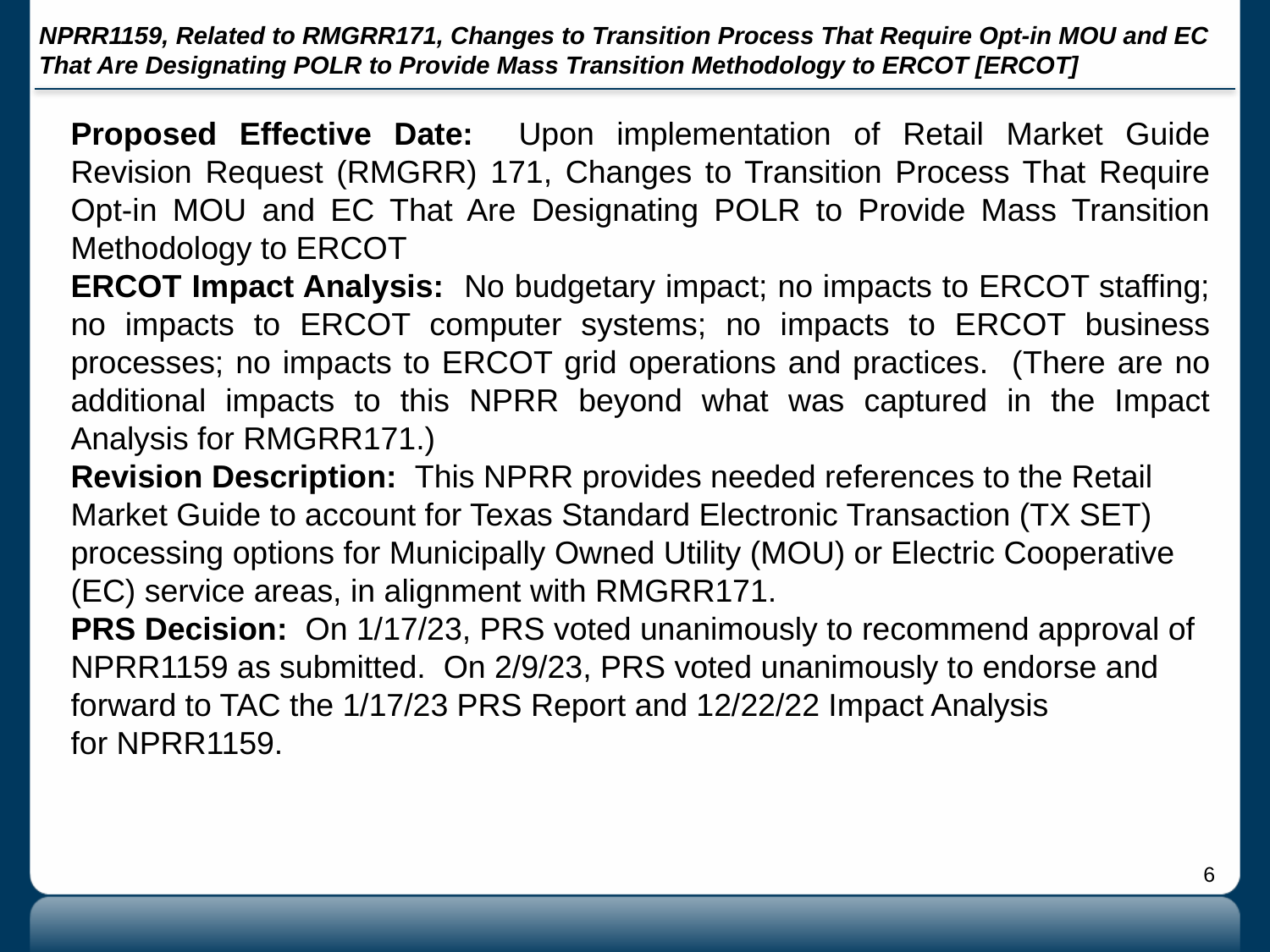

# NPRR1159, Related to RMGRR171, Changes to Transition Process That Require Opt-in MOU and EC That Are Designating POLR to Provide Mass Transition Methodology to ERCOT [ERCOT]
Proposed Effective Date:  Upon implementation of Retail Market Guide Revision Request (RMGRR) 171, Changes to Transition Process That Require Opt-in MOU and EC That Are Designating POLR to Provide Mass Transition Methodology to ERCOT
ERCOT Impact Analysis:  No budgetary impact; no impacts to ERCOT staffing; no impacts to ERCOT computer systems; no impacts to ERCOT business processes; no impacts to ERCOT grid operations and practices.  (There are no additional impacts to this NPRR beyond what was captured in the Impact Analysis for RMGRR171.)
Revision Description:  This NPRR provides needed references to the Retail Market Guide to account for Texas Standard Electronic Transaction (TX SET) processing options for Municipally Owned Utility (MOU) or Electric Cooperative (EC) service areas, in alignment with RMGRR171.
PRS Decision:  On 1/17/23, PRS voted unanimously to recommend approval of NPRR1159 as submitted.  On 2/9/23, PRS voted unanimously to endorse and forward to TAC the 1/17/23 PRS Report and 12/22/22 Impact Analysis for NPRR1159.